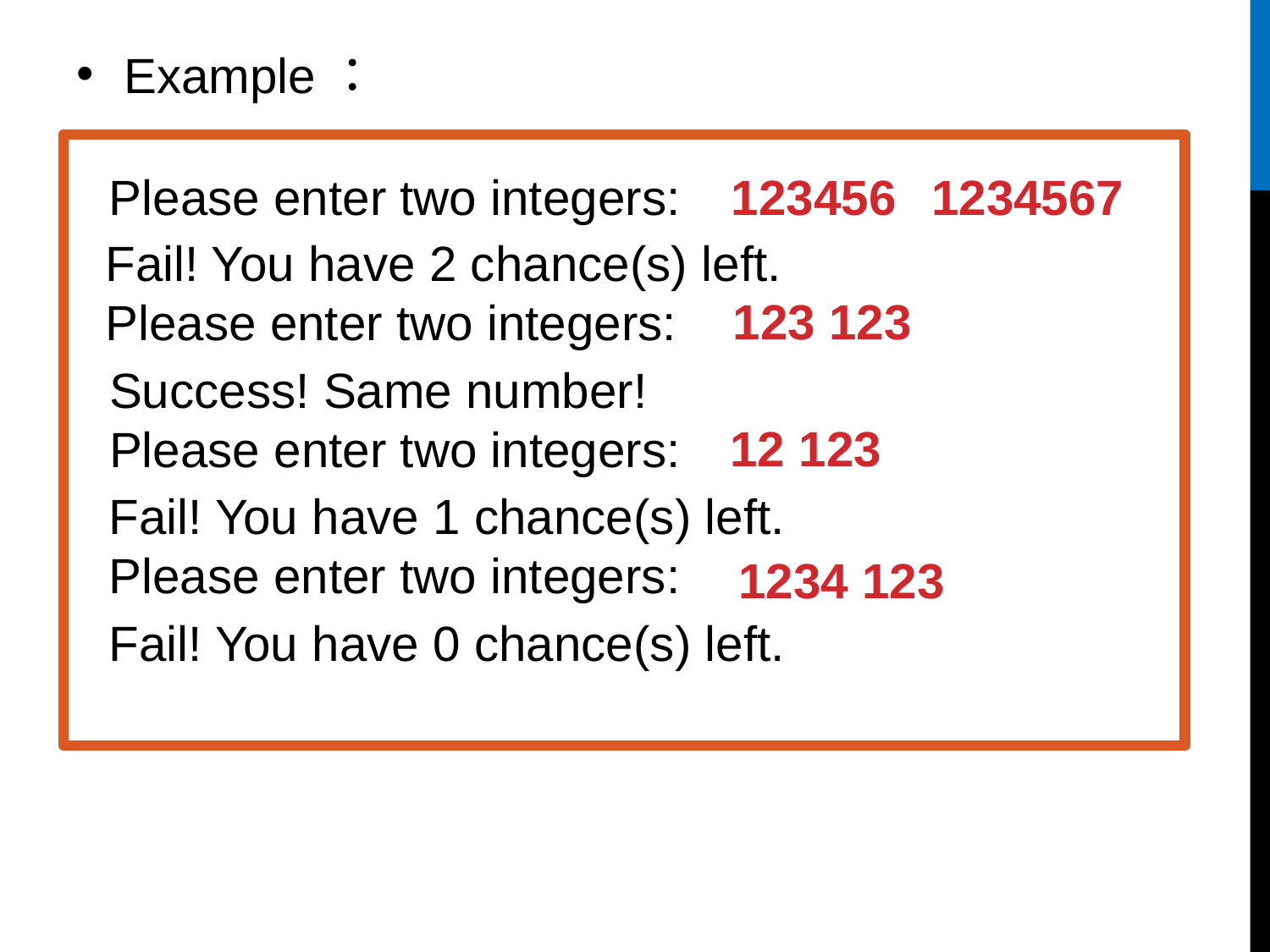

Example：

Please enter two integers:
123456
1234567
Fail! You have 2 chance(s) left.
Please enter two integers:
123 123
Success! Same number!
Please enter two integers:
12 123
Fail! You have 1 chance(s) left.
Please enter two integers:
1234 123
Fail! You have 0 chance(s) left.